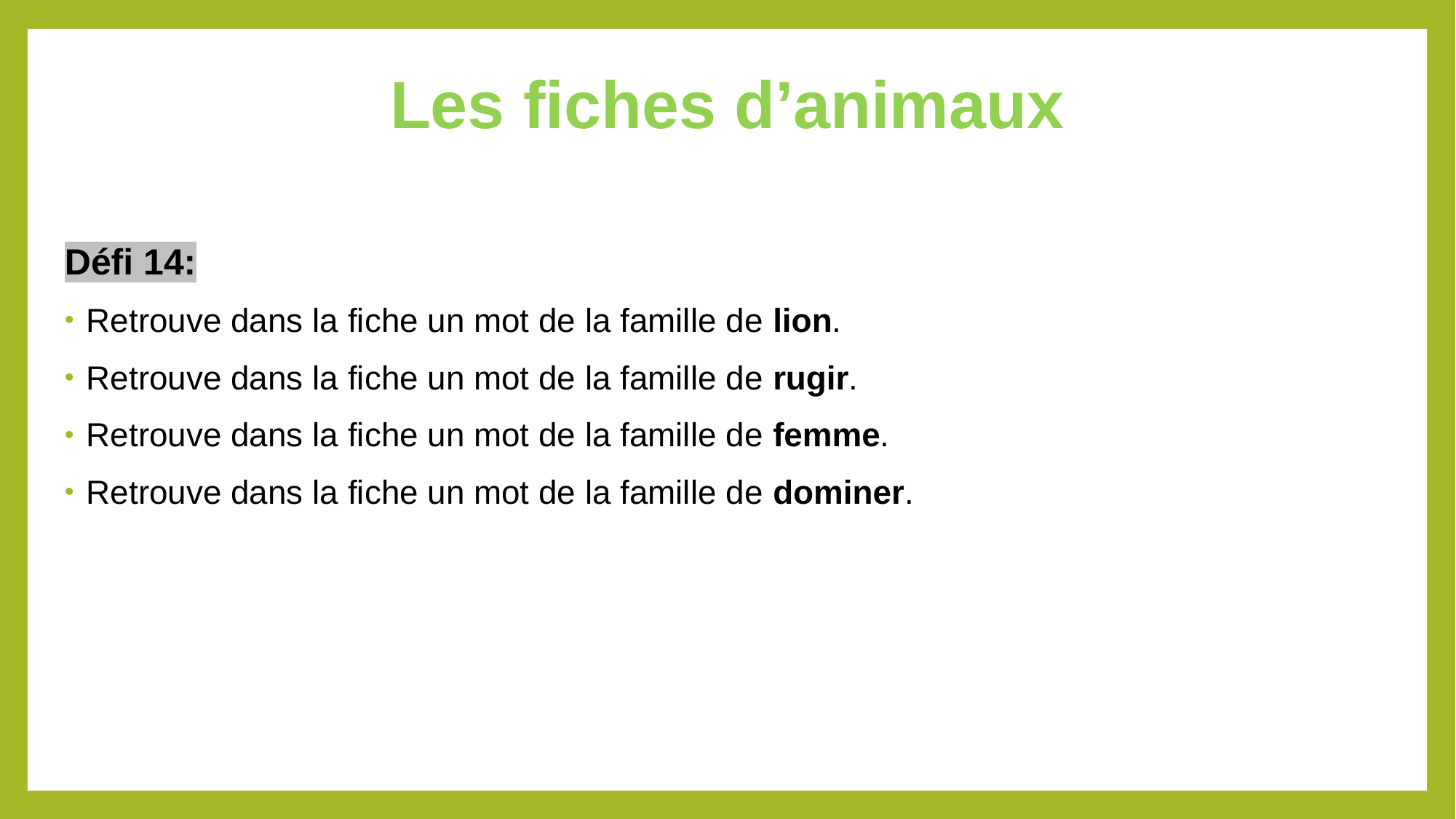

# Les fiches d’animaux
Défi 14:
Retrouve dans la fiche un mot de la famille de lion.
Retrouve dans la fiche un mot de la famille de rugir.
Retrouve dans la fiche un mot de la famille de femme.
Retrouve dans la fiche un mot de la famille de dominer.